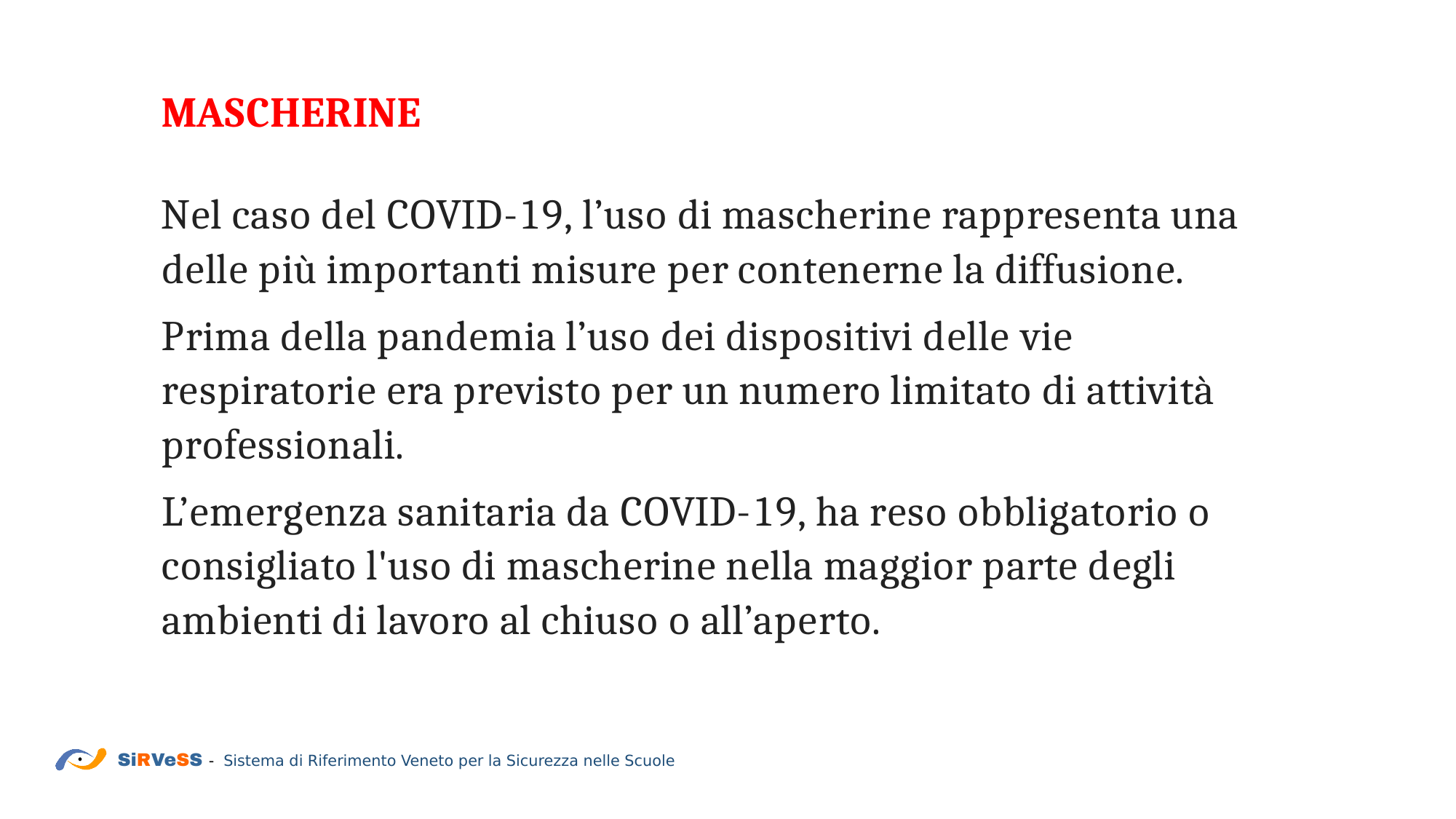

MASCHERINE

Nel caso del COVID-19, l’uso di mascherine rappresenta una delle più importanti misure per contenerne la diffusione.
Prima della pandemia l’uso dei dispositivi delle vie respiratorie era previsto per un numero limitato di attività professionali.
L’emergenza sanitaria da COVID-19, ha reso obbligatorio o consigliato l'uso di mascherine nella maggior parte degli ambienti di lavoro al chiuso o all’aperto.